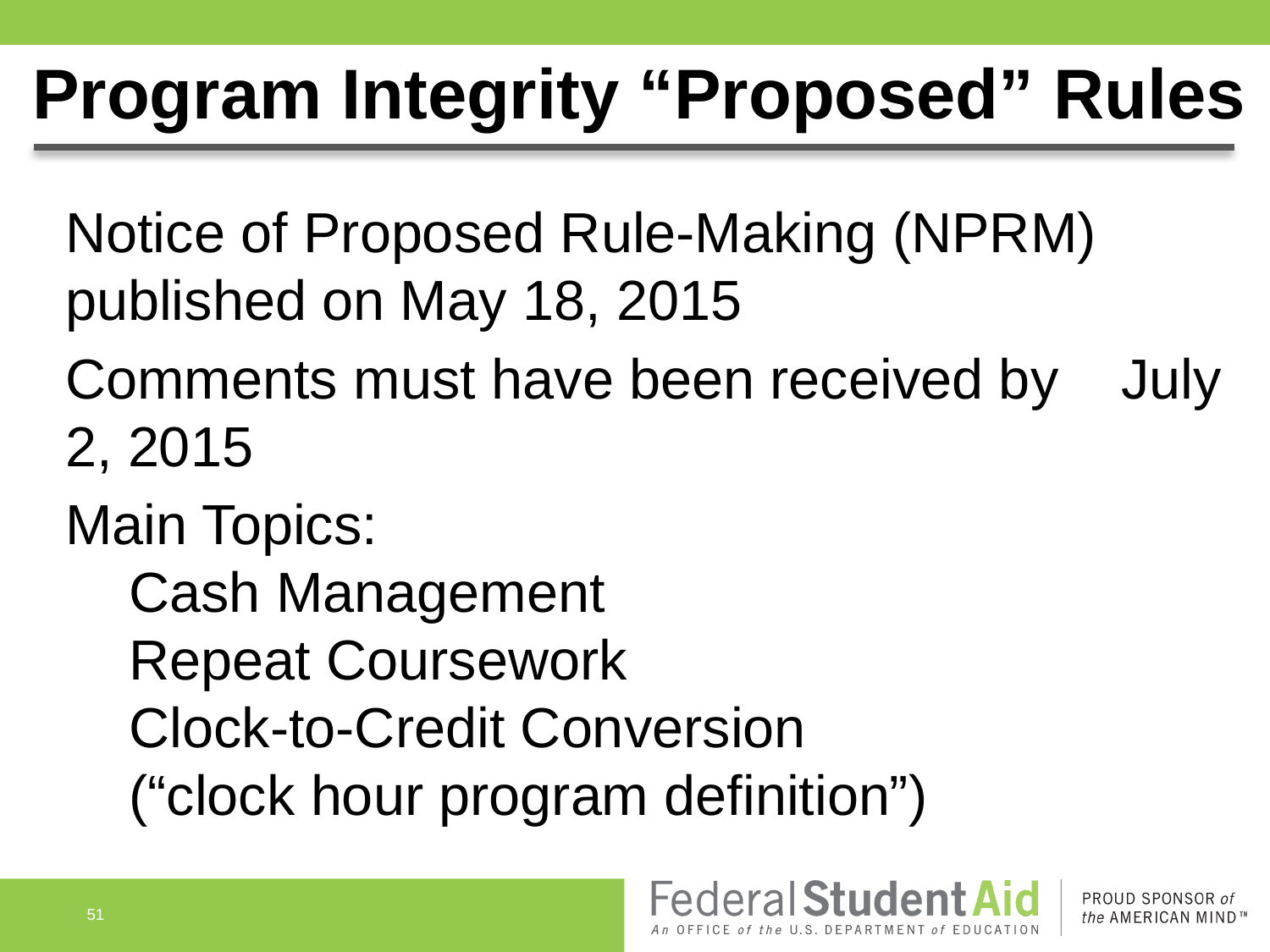

# Program Integrity “Proposed” Rules
Notice of Proposed Rule-Making (NPRM) published on May 18, 2015

Comments must have been received by    July 2, 2015

Main Topics:
Cash Management
Repeat Coursework
Clock-to-Credit Conversion                           (“clock hour program definition”)

51